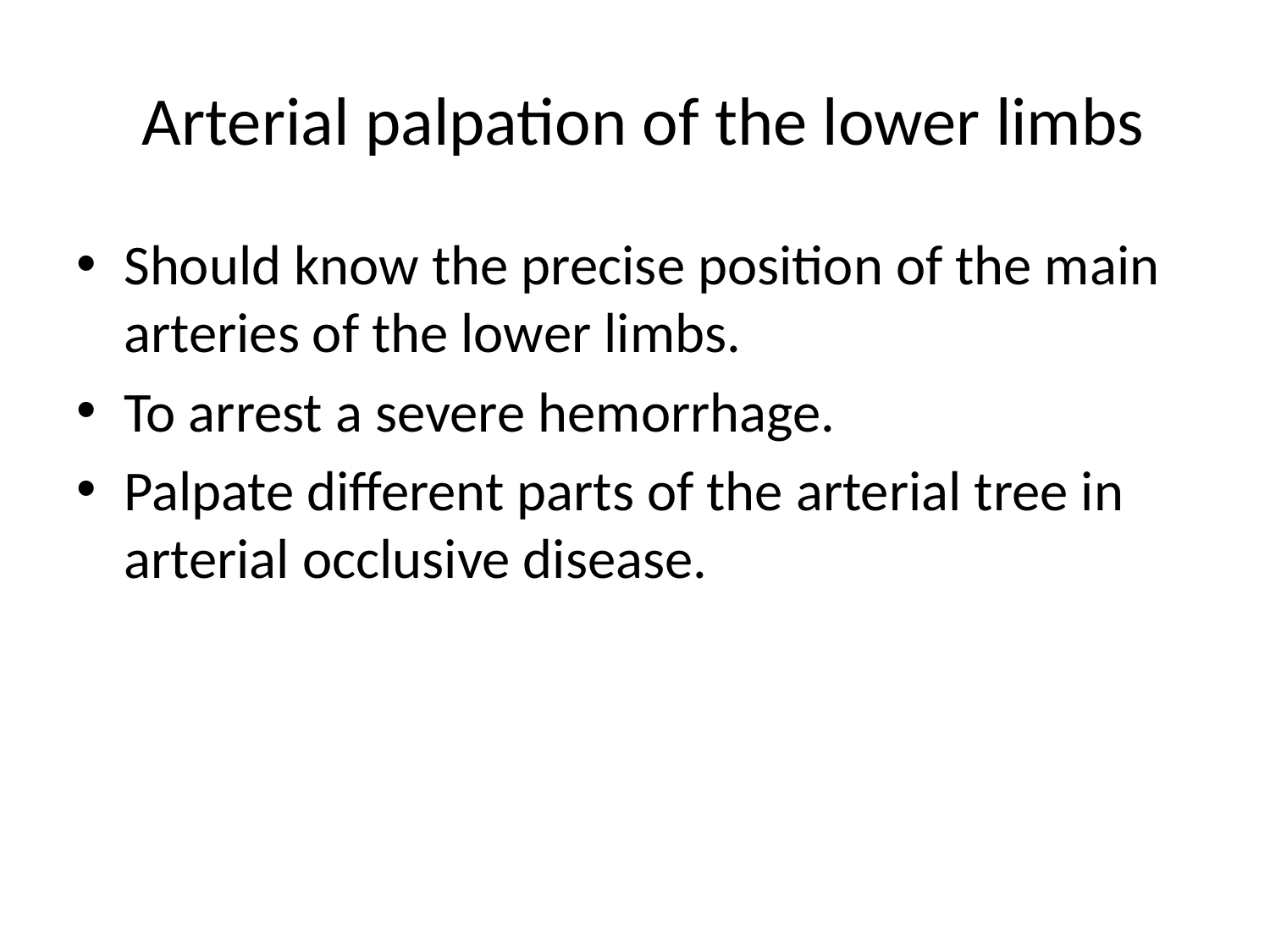

# Arterial palpation of the lower limbs
Should know the precise position of the main arteries of the lower limbs.
To arrest a severe hemorrhage.
Palpate different parts of the arterial tree in arterial occlusive disease.